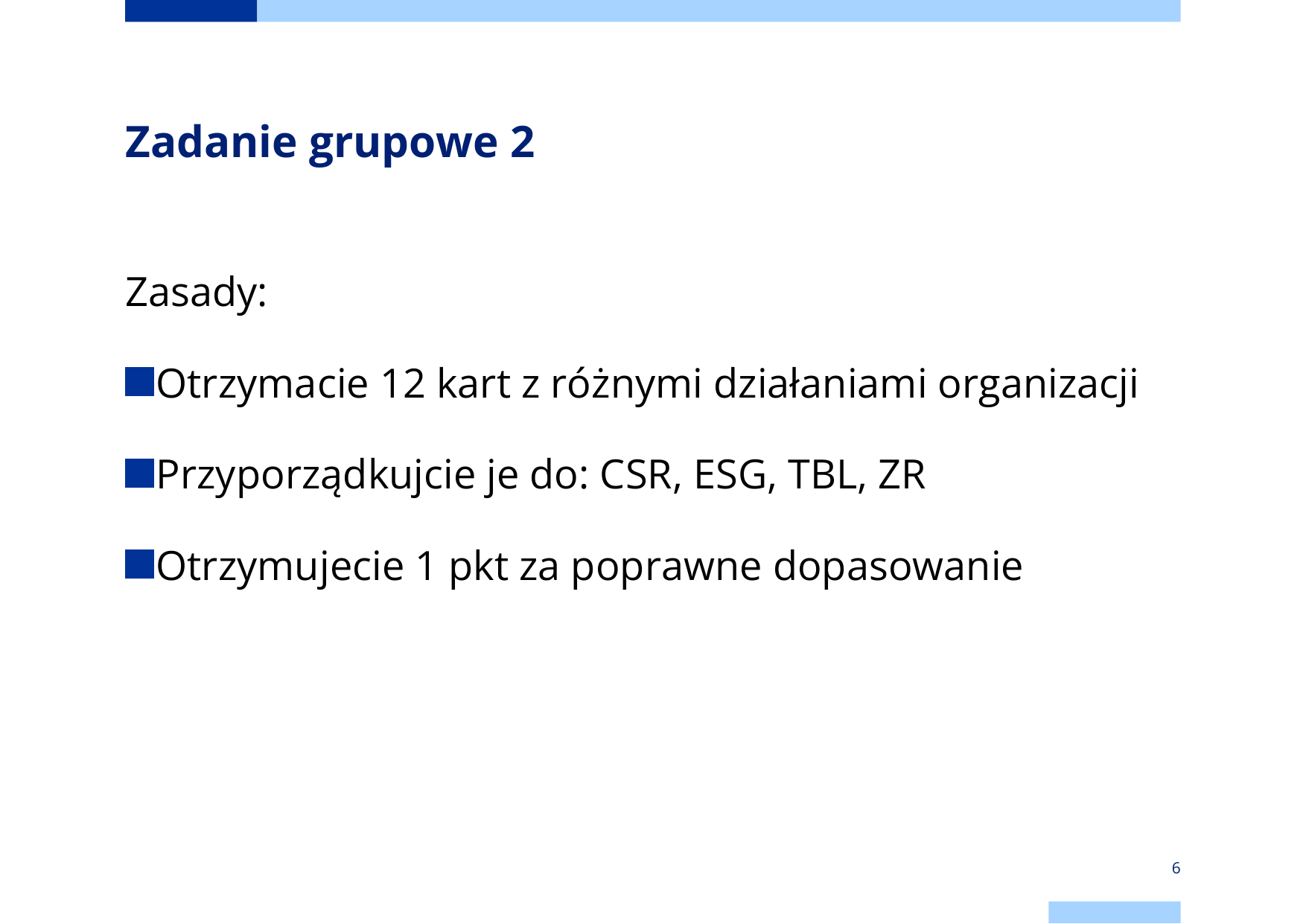

# Zadanie grupowe 2
Zasady:
Otrzymacie 12 kart z różnymi działaniami organizacji
Przyporządkujcie je do: CSR, ESG, TBL, ZR
Otrzymujecie 1 pkt za poprawne dopasowanie
6